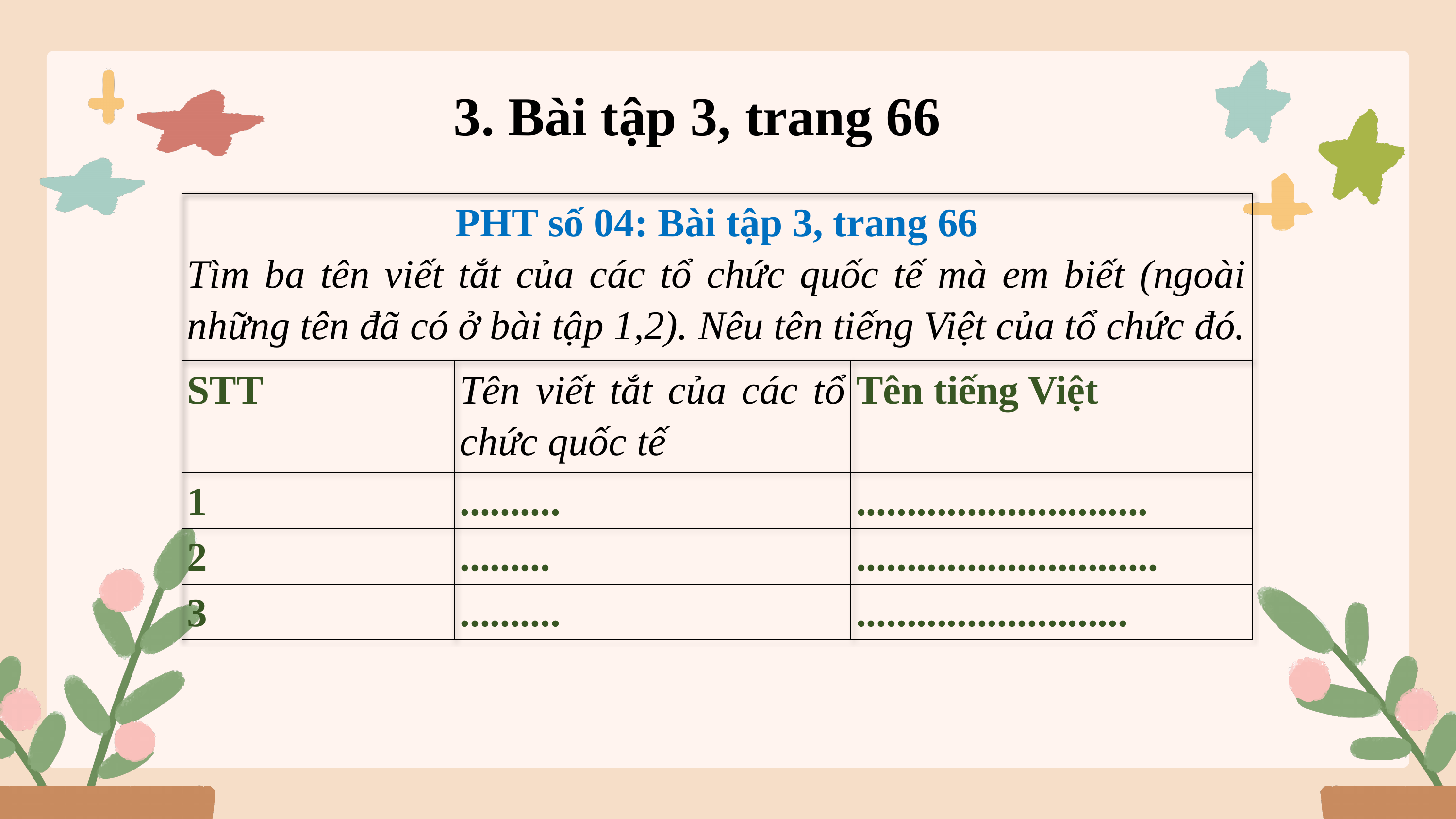

3. Bài tập 3, trang 66
| PHT số 04: Bài tập 3, trang 66 Tìm ba tên viết tắt của các tổ chức quốc tế mà em biết (ngoài những tên đã có ở bài tập 1,2). Nêu tên tiếng Việt của tổ chức đó. |  |  |
| --- | --- | --- |
| STT | Tên viết tắt của các tổ chức quốc tế | Tên tiếng Việt |
| 1 | .......... | ............................. |
| 2 | ......... | .............................. |
| 3 | .......... | ........................... |